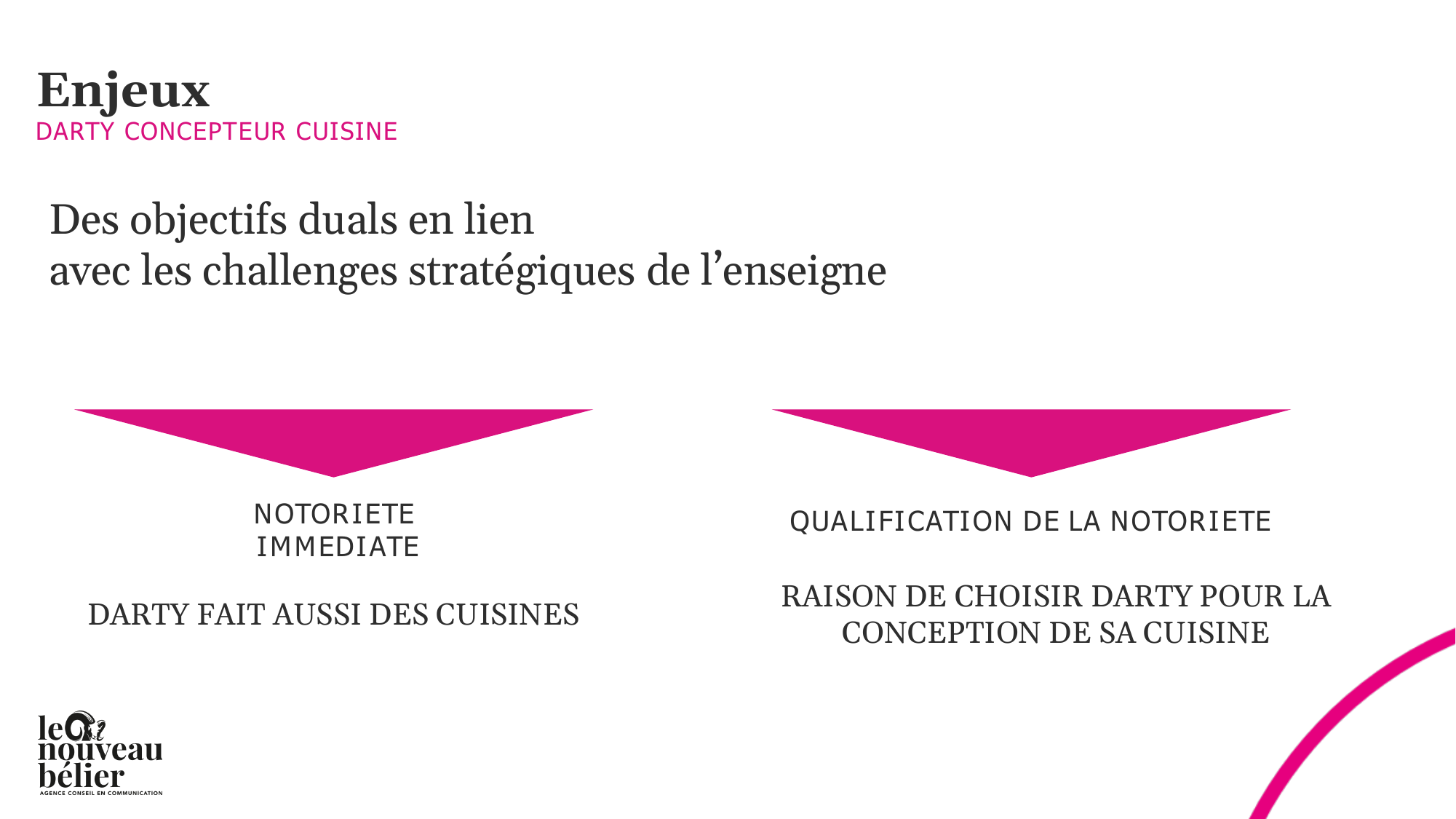

# Enjeux
Darty Concepteur cuisine
Des objectifs duals en lien
avec les challenges stratégiques de l’enseigne

NOTORIETE
IMMEDIATE
QUALIFICATION DE LA NOTORIETE
RAISON DE CHOISIR DARTY POUR LA CONCEPTION DE SA CUISINE
DARTY FAIT AUSSI DES CUISINES